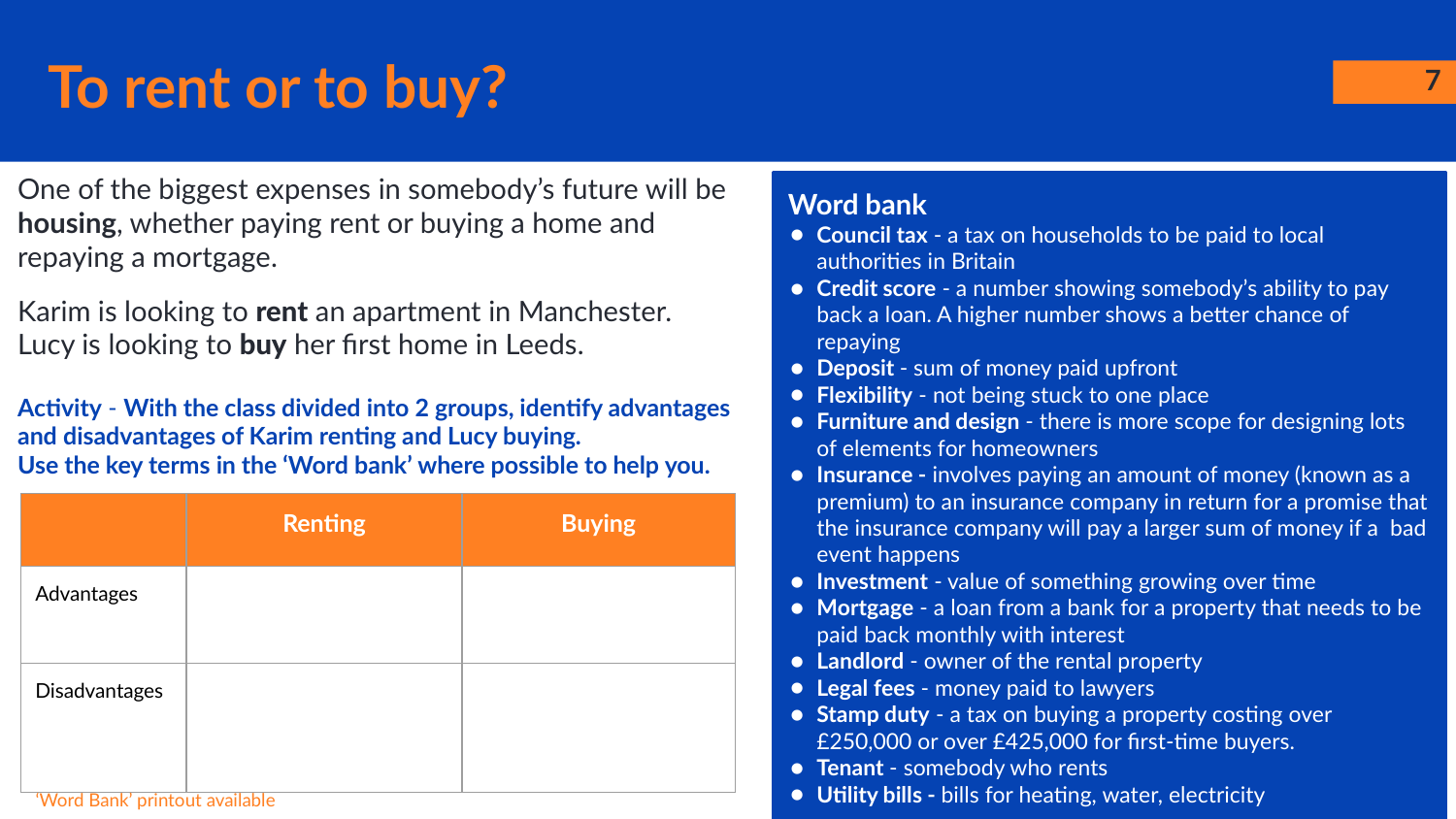

# To rent or to buy?

7

One of the biggest expenses in somebody’s future will be housing, whether paying rent or buying a home and repaying a mortgage.
Karim is looking to rent an apartment in Manchester.
Lucy is looking to buy her first home in Leeds.
Word bank
Council tax - a tax on households to be paid to local authorities in Britain
Credit score - a number showing somebody’s ability to pay back a loan. A higher number shows a better chance of repaying
Deposit - sum of money paid upfront
Flexibility - not being stuck to one place
Furniture and design - there is more scope for designing lots of elements for homeowners
Insurance - involves paying an amount of money (known as a premium) to an insurance company in return for a promise that the insurance company will pay a larger sum of money if a  bad event happens
Investment - value of something growing over time
Mortgage - a loan from a bank for a property that needs to be paid back monthly with interest
Landlord - owner of the rental property
Legal fees - money paid to lawyers
Stamp duty - a tax on buying a property costing over £250,000 or over £425,000 for first-time buyers.
Tenant - somebody who rents
Utility bills - bills for heating, water, electricity
Activity - With the class divided into 2 groups, identify advantages and disadvantages of Karim renting and Lucy buying.
Use the key terms in the ‘Word bank’ where possible to help you.
|  | Renting | Buying |
| --- | --- | --- |
| Advantages |  |  |
| Disadvantages |  |  |
‘Word Bank’ printout available